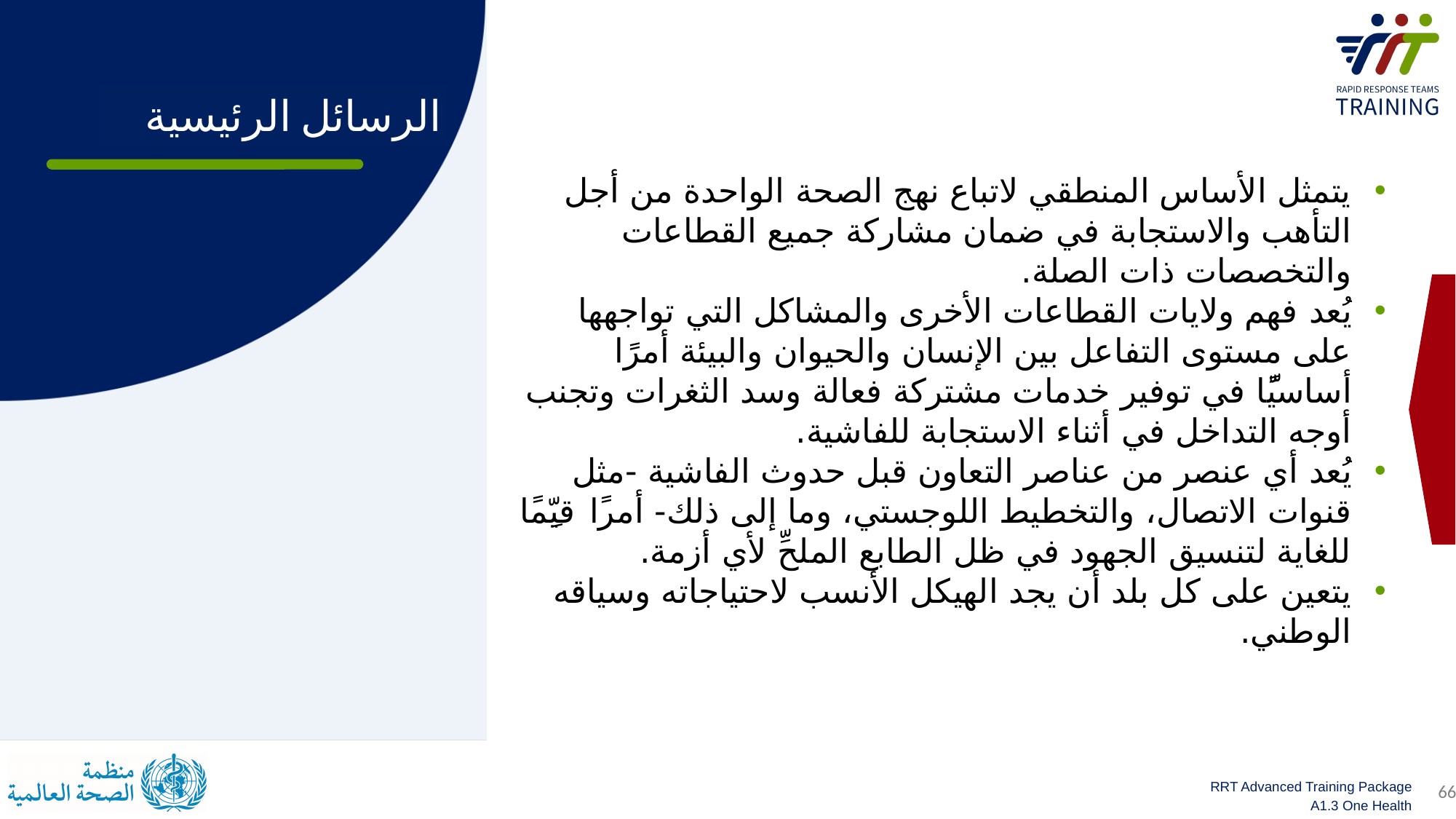

الرسائل الرئيسية
يتمثل الأساس المنطقي لاتباع نهج الصحة الواحدة من أجل التأهب والاستجابة في ضمان مشاركة جميع القطاعات والتخصصات ذات الصلة.
يُعد فهم ولايات القطاعات الأخرى والمشاكل التي تواجهها على مستوى التفاعل بين الإنسان والحيوان والبيئة أمرًا أساسيًّا في توفير خدمات مشتركة فعالة وسد الثغرات وتجنب أوجه التداخل في أثناء الاستجابة للفاشية.
يُعد أي عنصر من عناصر التعاون قبل حدوث الفاشية -مثل قنوات الاتصال، والتخطيط اللوجستي، وما إلى ذلك- أمرًا قيِّمًا للغاية لتنسيق الجهود في ظل الطابع الملحِّ لأي أزمة.
يتعين على كل بلد أن يجد الهيكل الأنسب لاحتياجاته وسياقه الوطني.
66